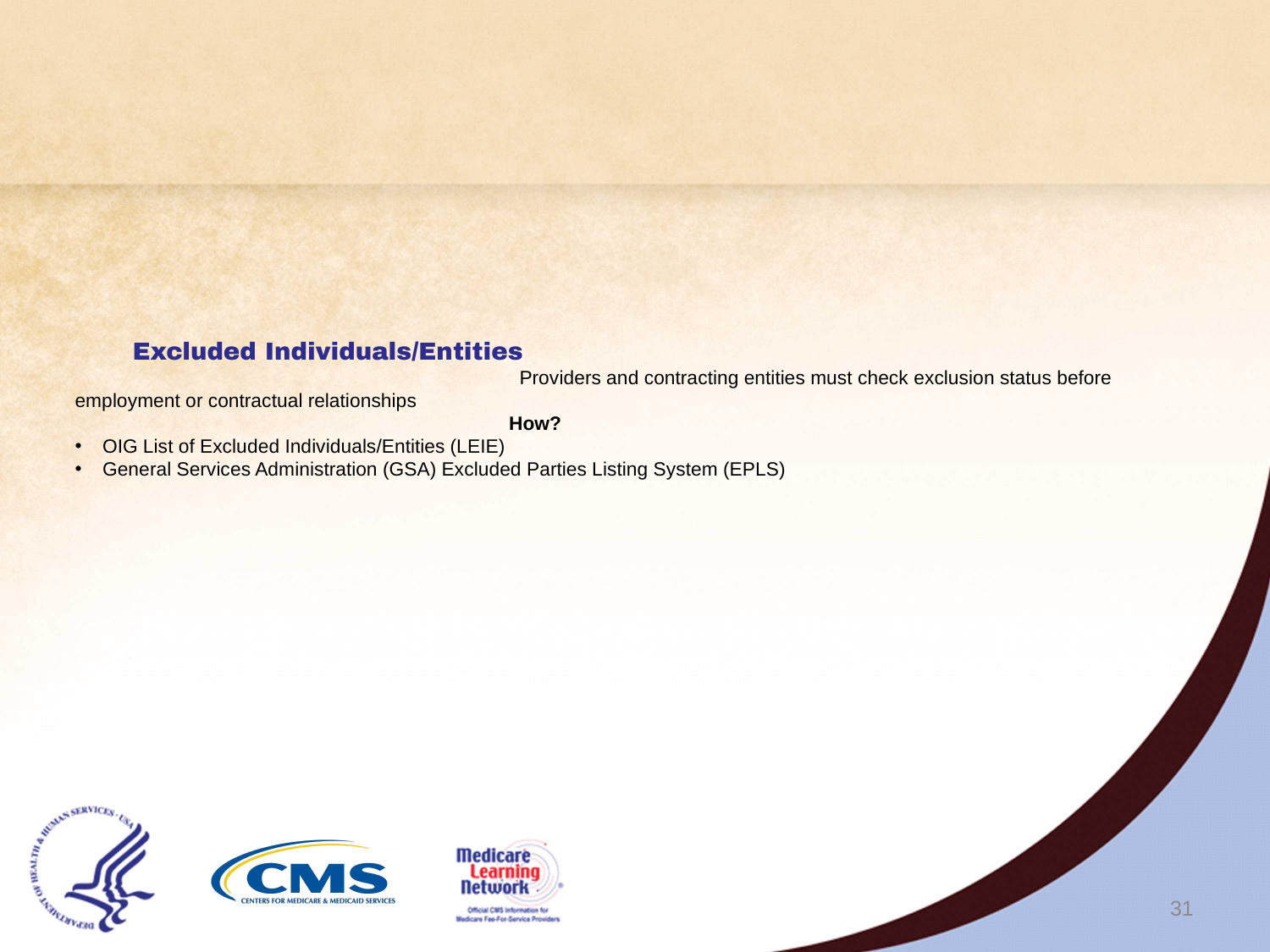

# Excluded Individuals/Entities Providers and contracting entities must check exclusion status before employment or contractual relationships
                                                                                  How?
OIG List of Excluded Individuals/Entities (LEIE)
General Services Administration (GSA) Excluded Parties Listing System (EPLS)

31